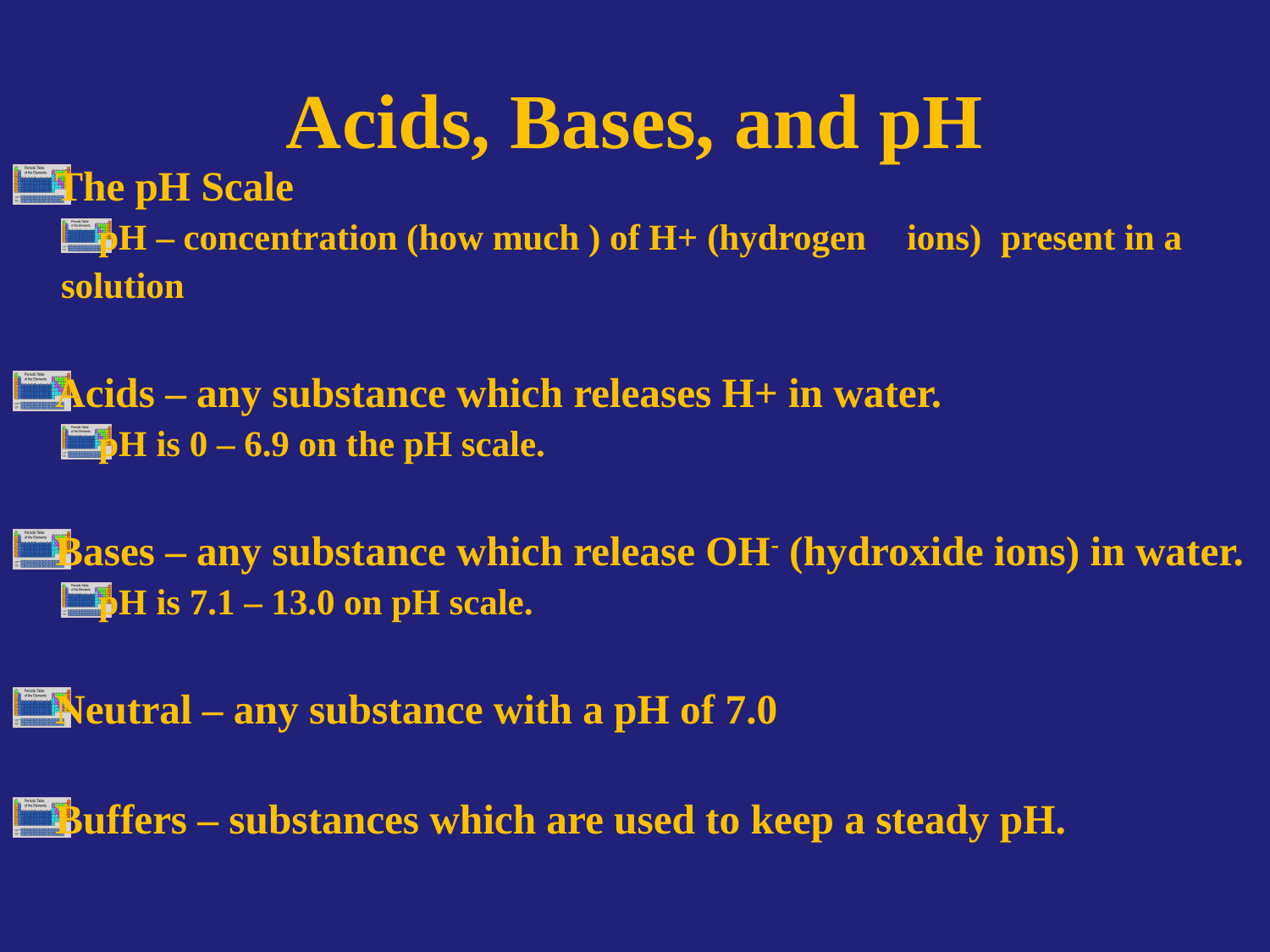

# Acids, Bases, and pH
The pH Scale
pH – concentration (how much ) of H+ (hydrogen 	ions) 	present in a solution

Acids – any substance which releases H+ in water.
pH is 0 – 6.9 on the pH scale.

Bases – any substance which release OH- (hydroxide ions) in water.
pH is 7.1 – 13.0 on pH scale.

Neutral – any substance with a pH of 7.0

Buffers – substances which are used to keep a steady pH.